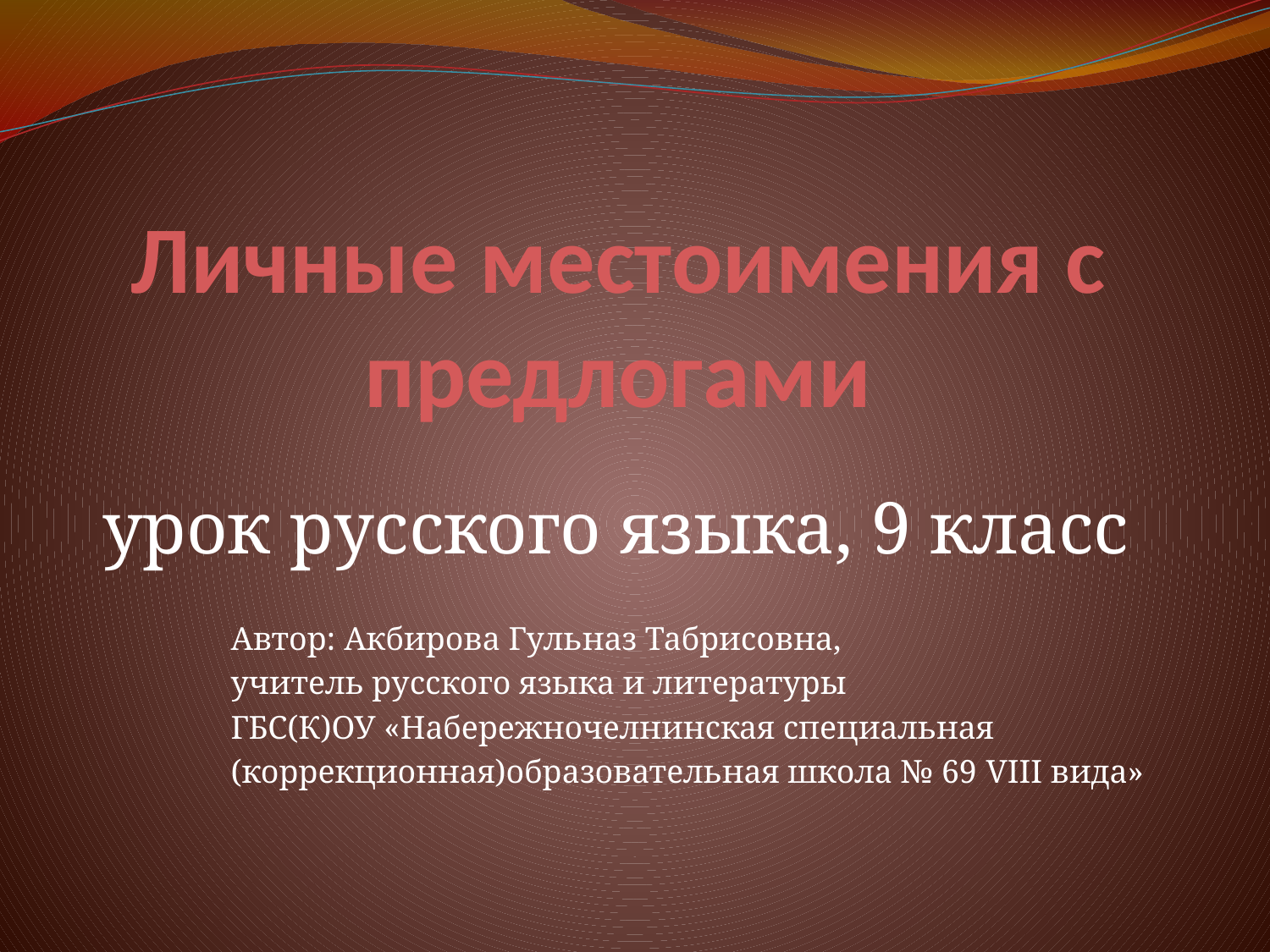

# Личные местоимения с предлогами
урок русского языка, 9 класс

                   Автор: Акбирова Гульназ Табрисовна,
                   учитель русского языка и литературы
                   ГБС(К)ОУ «Набережночелнинская специальная
                   (коррекционная)образовательная школа № 69 VIII вида»